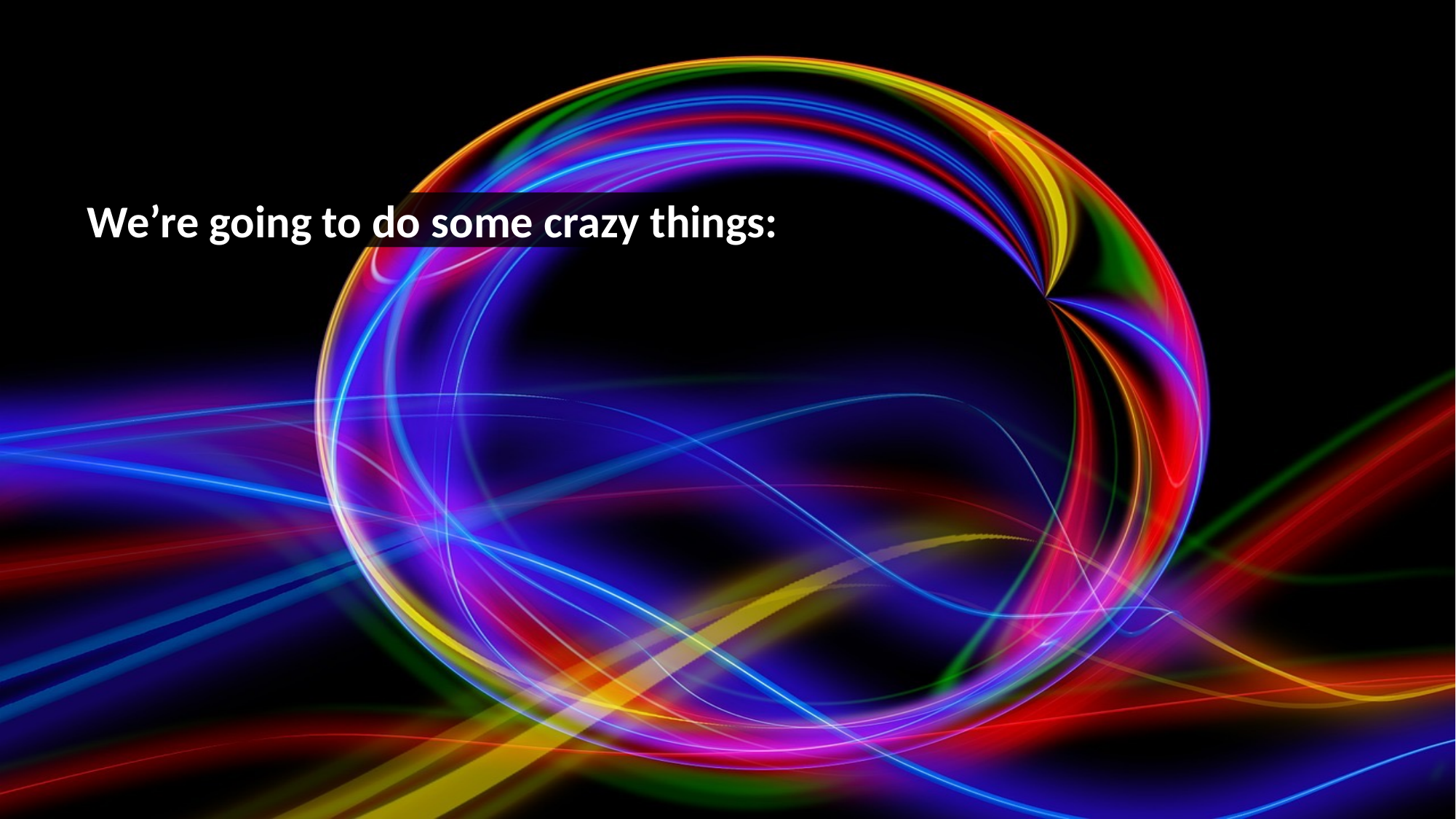

We’re going to do some crazy things: